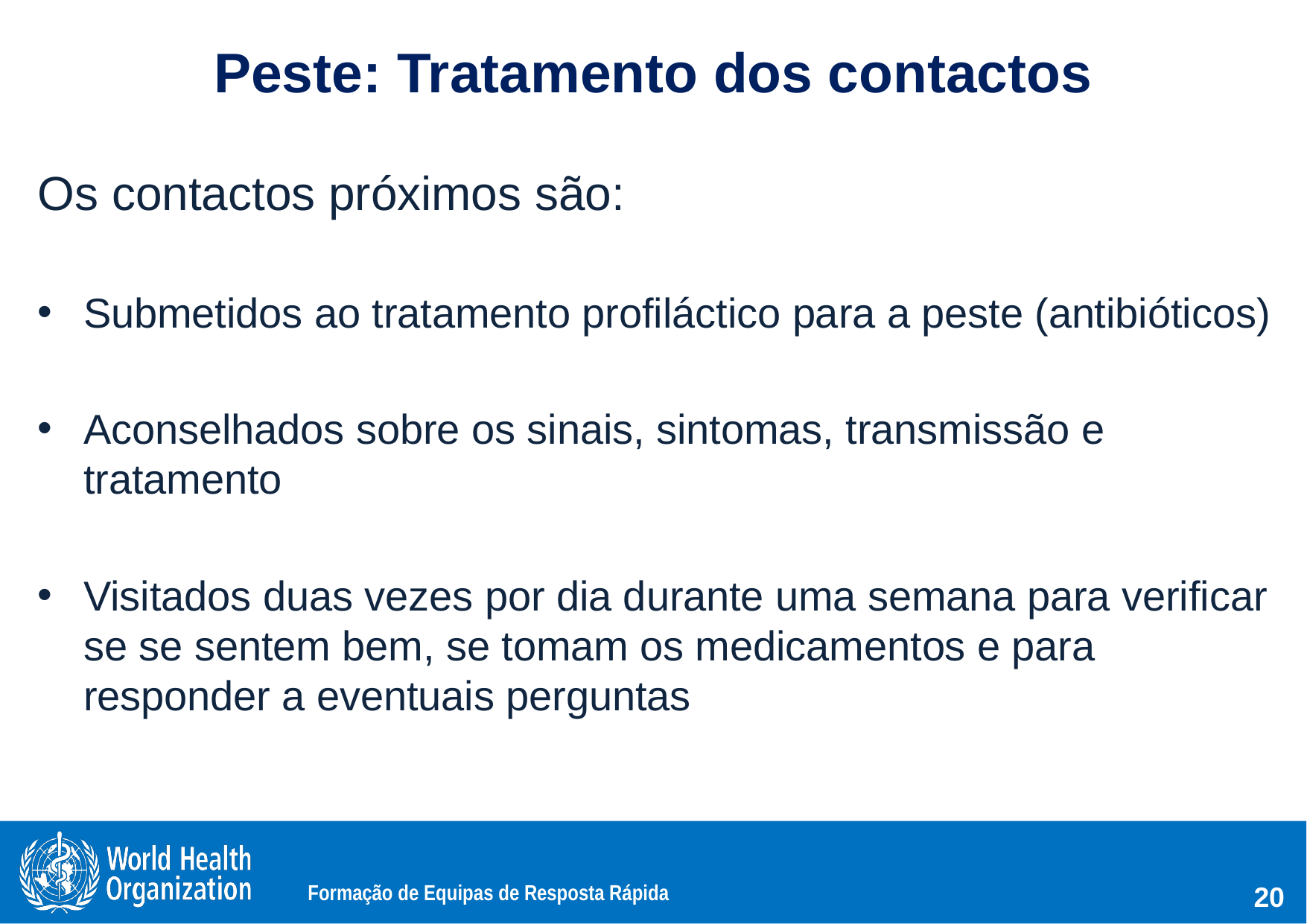

# Peste: Tratamento dos contactos
Os contactos próximos são:

Submetidos ao tratamento profiláctico para a peste (antibióticos)

Aconselhados sobre os sinais, sintomas, transmissão e tratamento

Visitados duas vezes por dia durante uma semana para verificar se se sentem bem, se tomam os medicamentos e para responder a eventuais perguntas